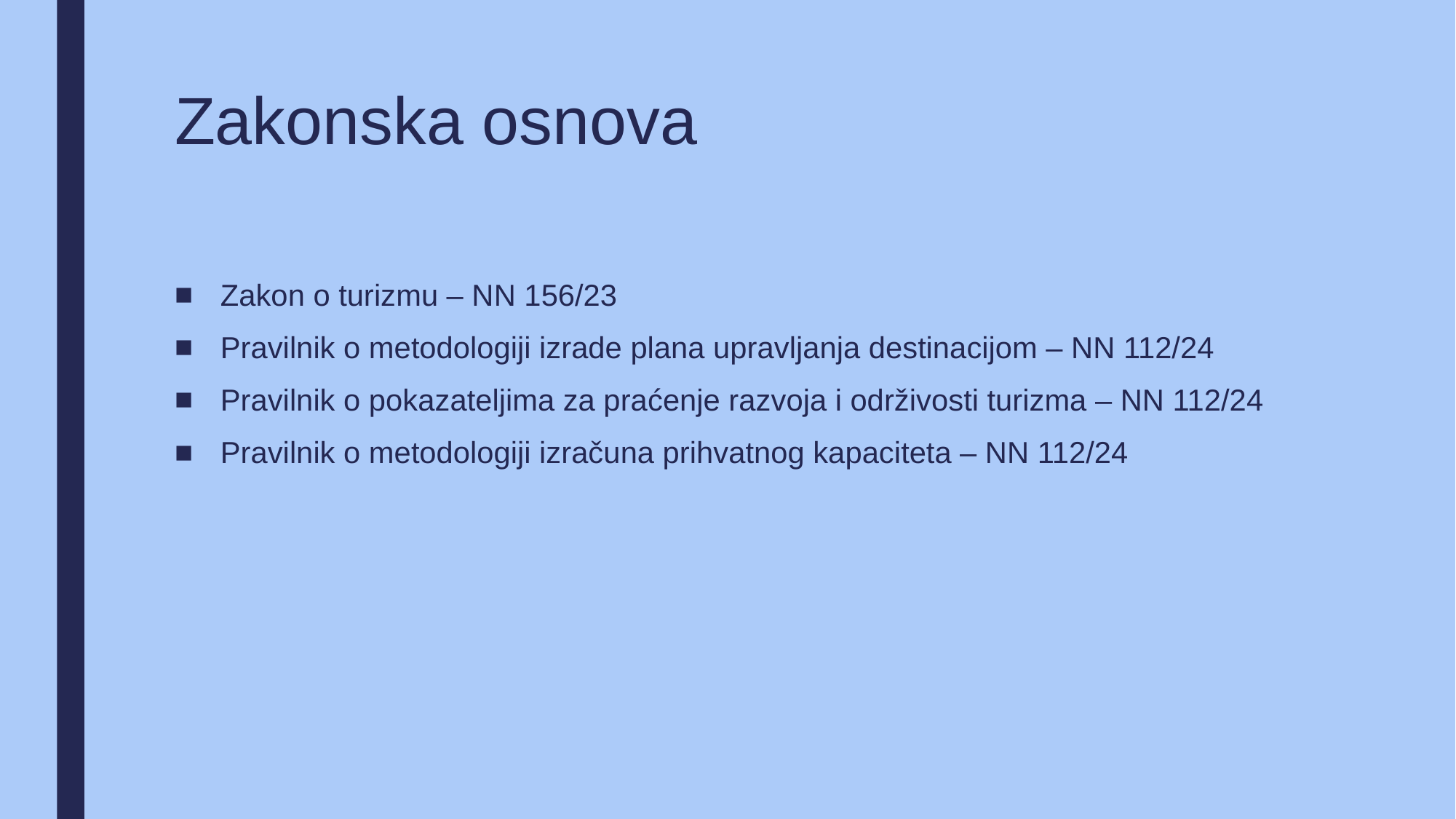

# Zakonska osnova
Zakon o turizmu – NN 156/23
Pravilnik o metodologiji izrade plana upravljanja destinacijom – NN 112/24
Pravilnik o pokazateljima za praćenje razvoja i održivosti turizma – NN 112/24
Pravilnik o metodologiji izračuna prihvatnog kapaciteta – NN 112/24